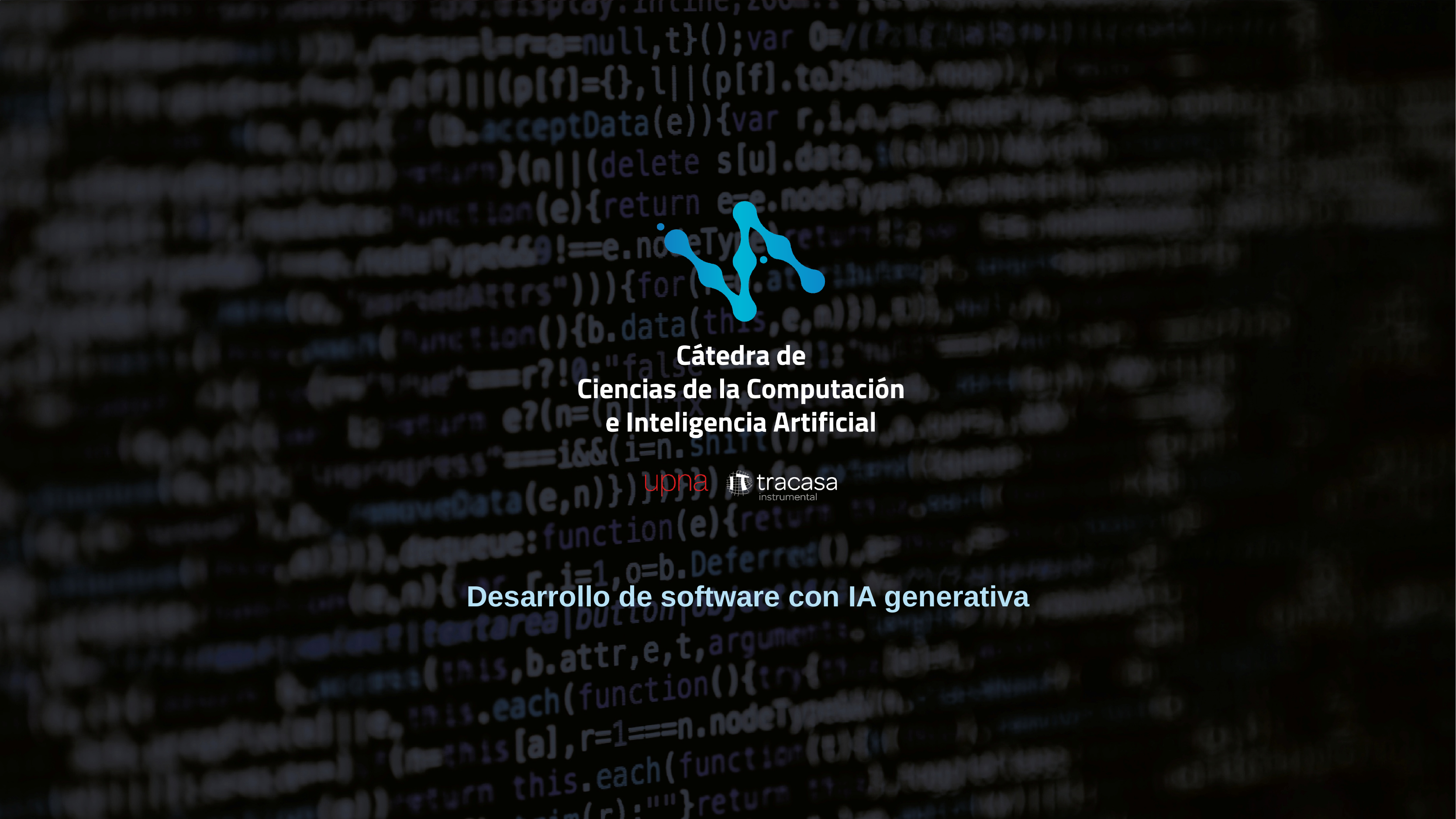

# Desarrollo de software con IA generativa